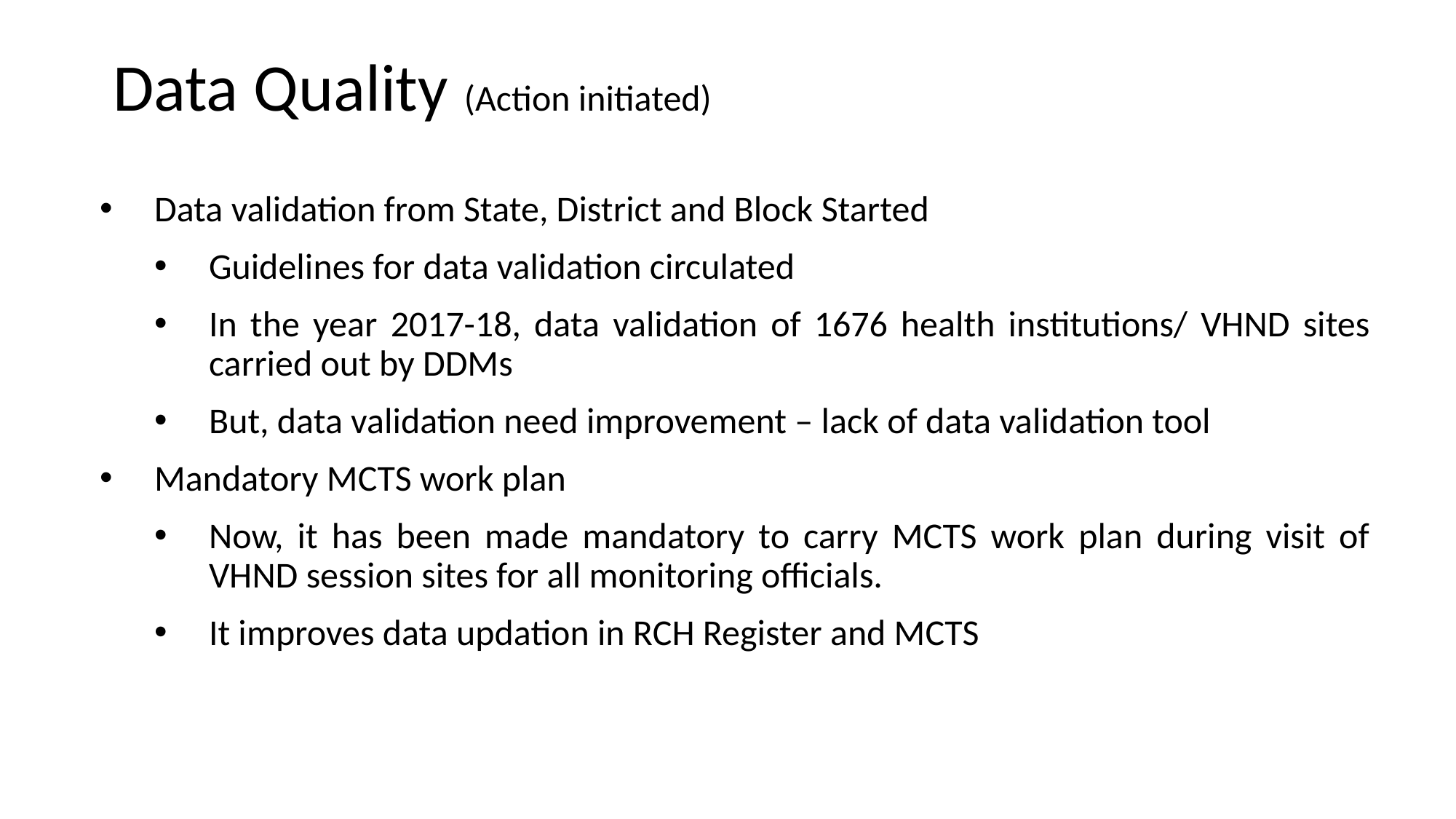

# Data Quality (Action initiated)
Data validation from State, District and Block Started
Guidelines for data validation circulated
In the year 2017-18, data validation of 1676 health institutions/ VHND sites carried out by DDMs
But, data validation need improvement – lack of data validation tool
Mandatory MCTS work plan
Now, it has been made mandatory to carry MCTS work plan during visit of VHND session sites for all monitoring officials.
It improves data updation in RCH Register and MCTS